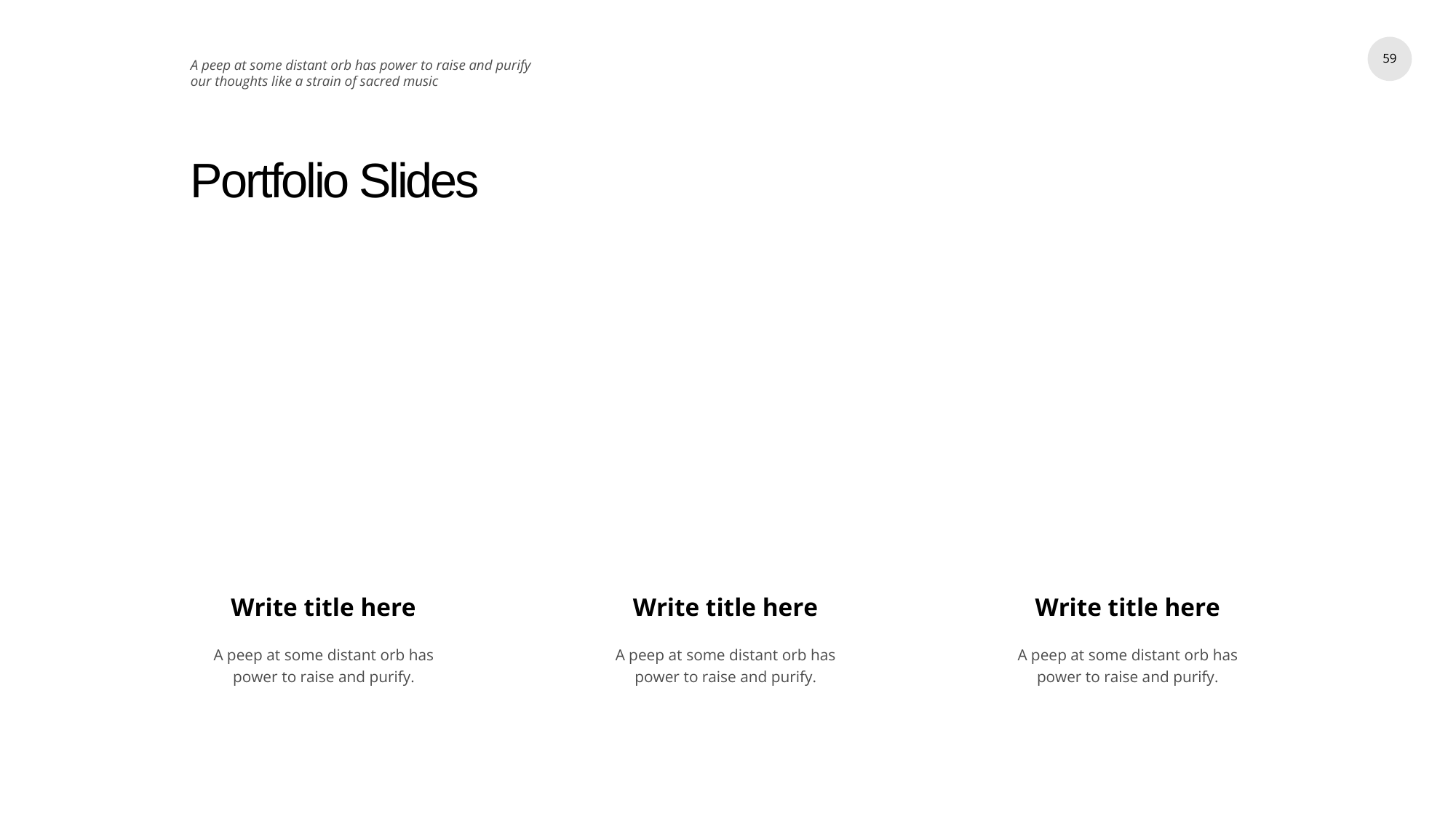

59
A peep at some distant orb has power to raise and purify our thoughts like a strain of sacred music
# Portfolio Slides

Write title here
Write title here
Write title here
A peep at some distant orb has power to raise and purify.
A peep at some distant orb has power to raise and purify.
A peep at some distant orb has power to raise and purify.